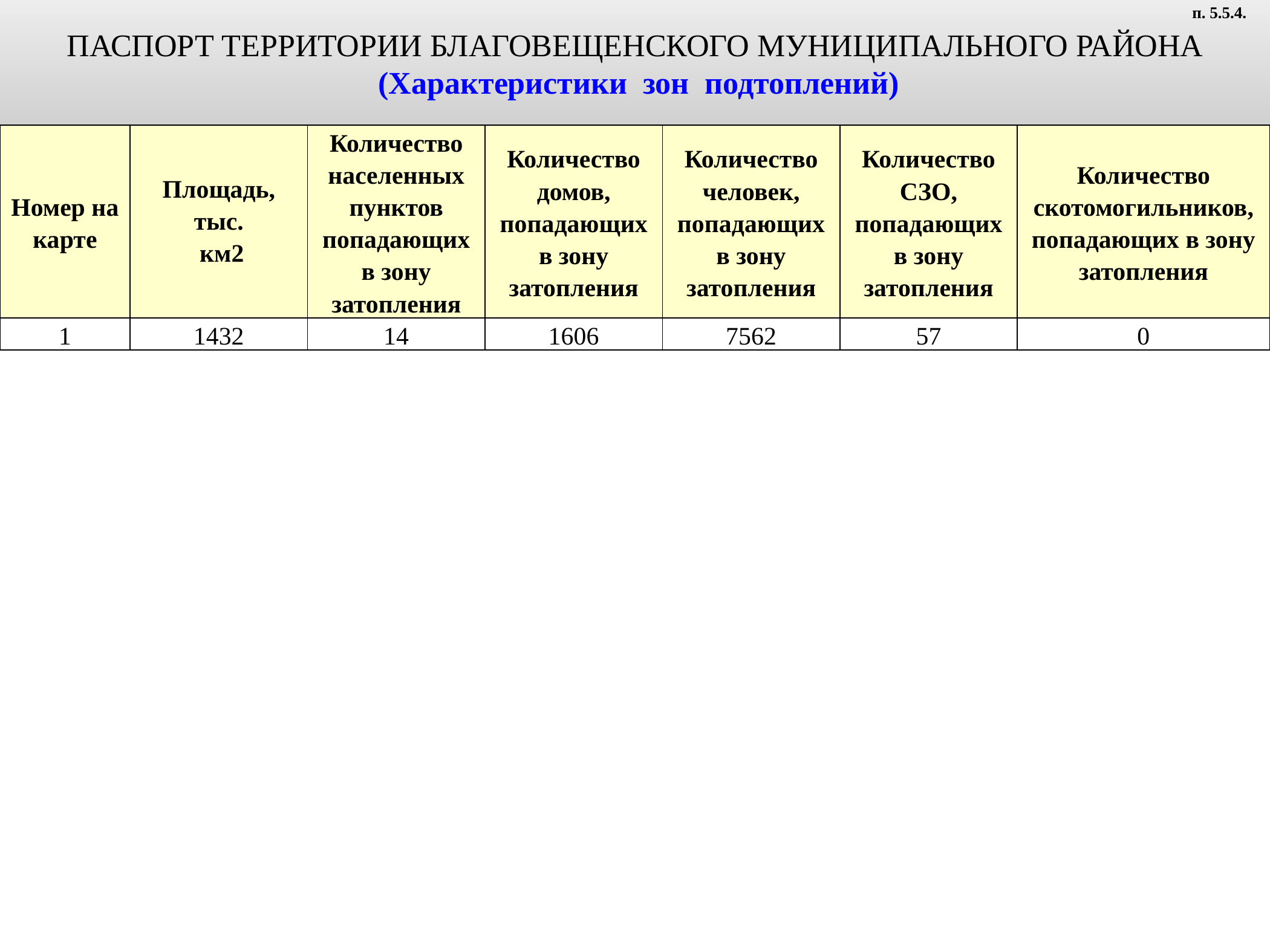

ПАСПОРТ ТЕРРИТОРИИ БЛАГОВЕЩЕНСКОГО МУНИЦИПАЛЬНОГО РАЙОНА
 (Характеристики  зон  подтоплений)
п. 5.5.4.
| Номер на карте | Площадь, тыс. км2 | Количество населенных пунктов попадающих в зону затопления | Количество домов, попадающих в зону затопления | Количество человек, попадающих в зону затопления | Количество СЗО, попадающих в зону затопления | Количество скотомогильников, попадающих в зону затопления |
| --- | --- | --- | --- | --- | --- | --- |
| 1 | 1432 | 14 | 1606 | 7562 | 57 | 0 |